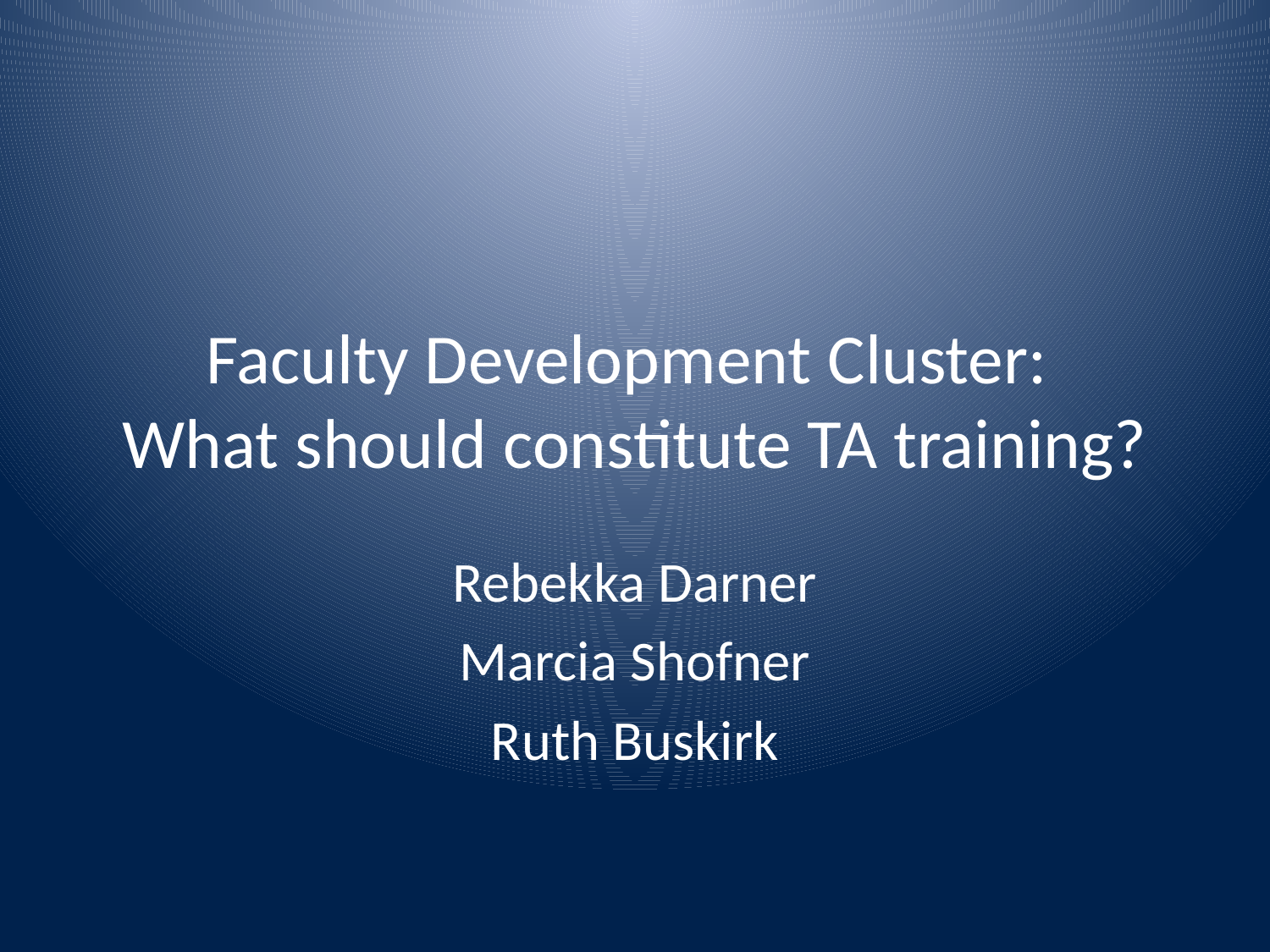

# Faculty Development Cluster: What should constitute TA training?
Rebekka Darner
Marcia Shofner
Ruth Buskirk